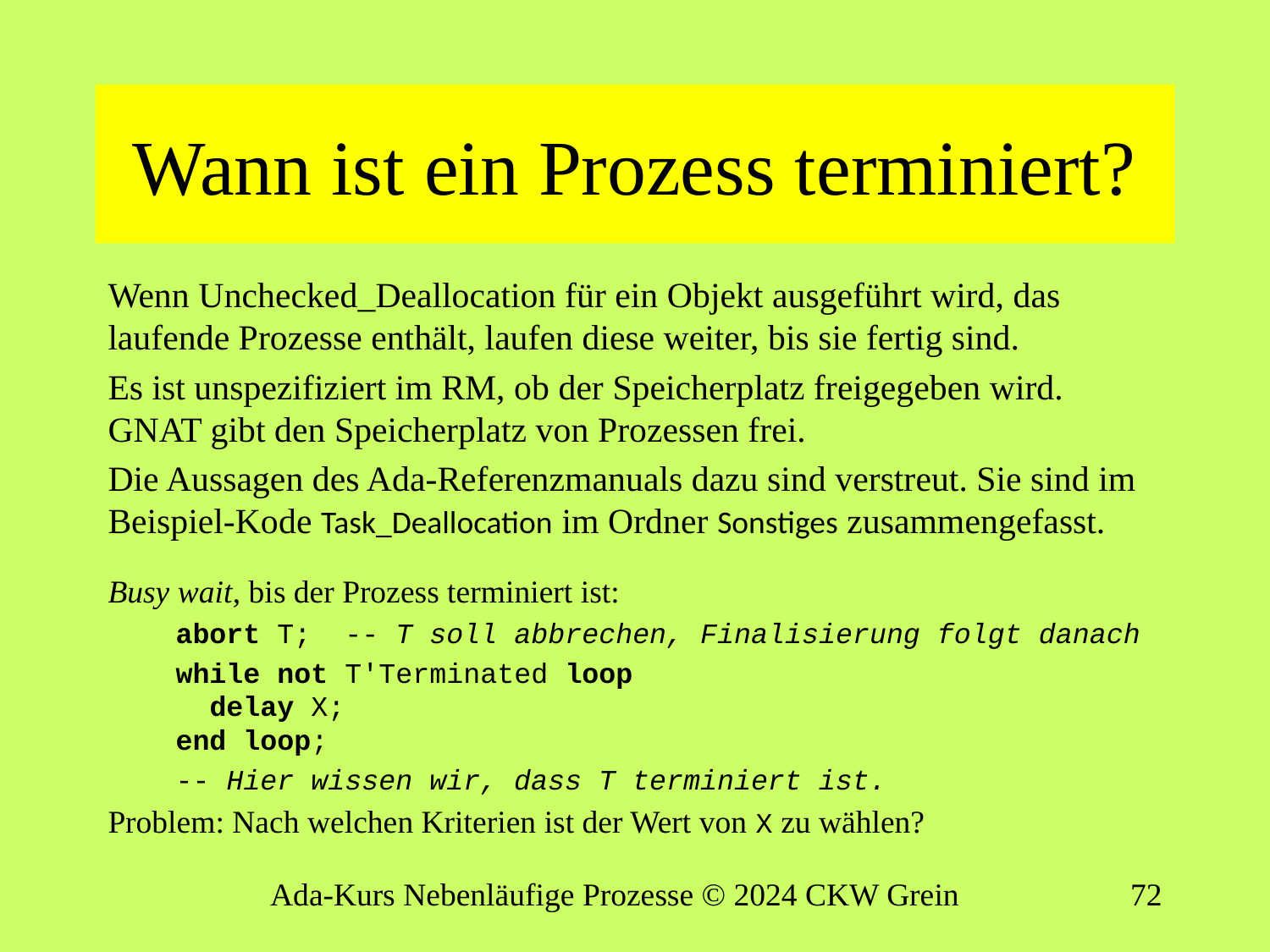

# Wann ist ein Prozess terminiert?
Wenn Unchecked_Deallocation für ein Objekt ausgeführt wird, das laufende Prozesse enthält, laufen diese weiter, bis sie fertig sind.
Es ist unspezifiziert im RM, ob der Speicherplatz freigegeben wird. GNAT gibt den Speicherplatz von Prozessen frei.
Die Aussagen des Ada-Referenzmanuals dazu sind verstreut. Sie sind im Beispiel-Kode Task_Deallocation im Ordner Sonstiges zusammengefasst.

Busy wait, bis der Prozess terminiert ist:
    abort T;  -- T soll abbrechen, Finalisierung folgt danach
    while not T'Terminated loop
      delay X;
    end loop;
    -- Hier wissen wir, dass T terminiert ist.
Problem: Nach welchen Kriterien ist der Wert von X zu wählen?
Ada-Kurs Nebenläufige Prozesse © 2024 CKW Grein
72